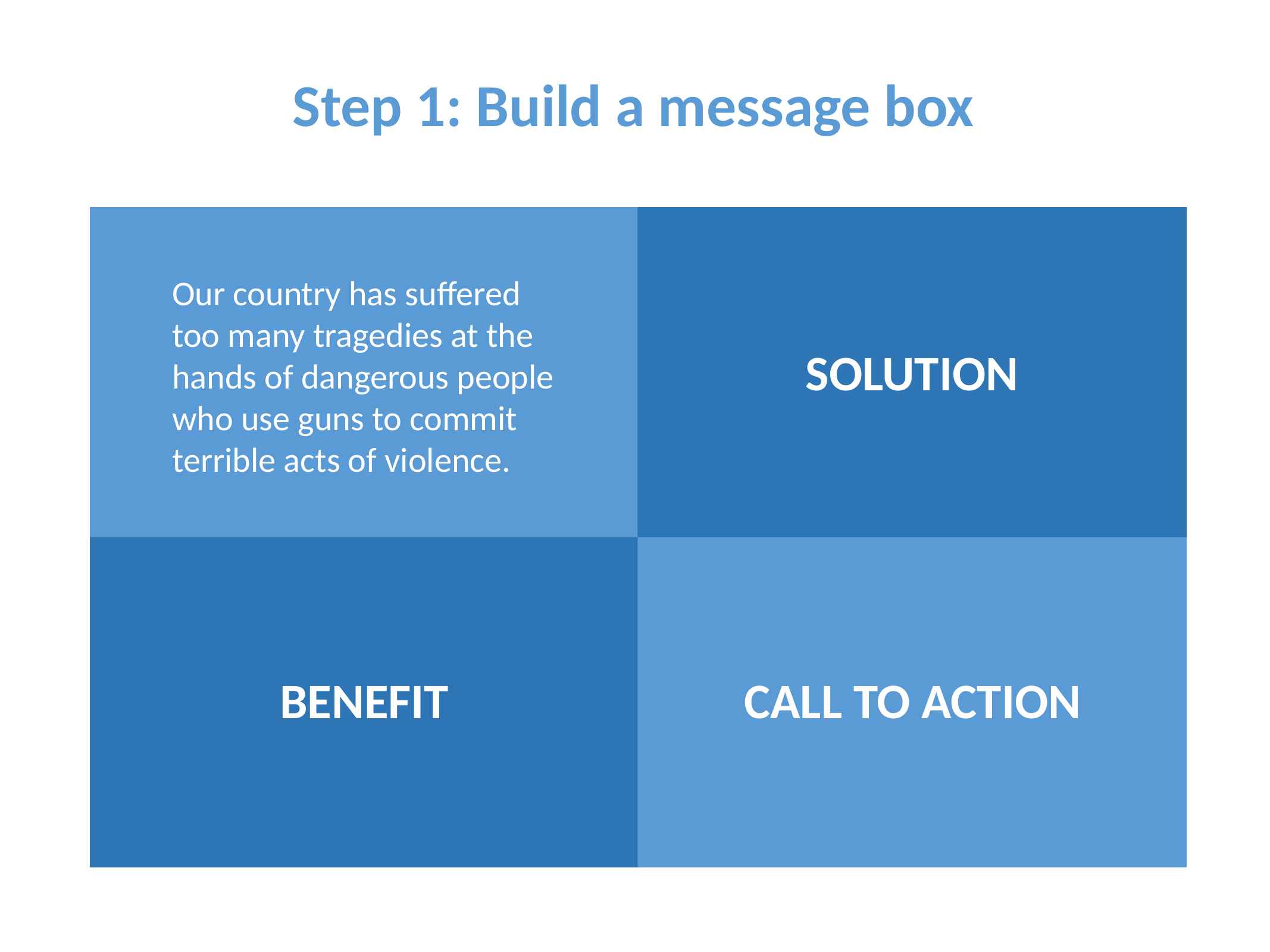

Step 1: Build a message box

Our country has suffered too many tragedies at the hands of dangerous people who use guns to commit terrible acts of violence.
SOLUTION

BENEFIT
CALL TO ACTION